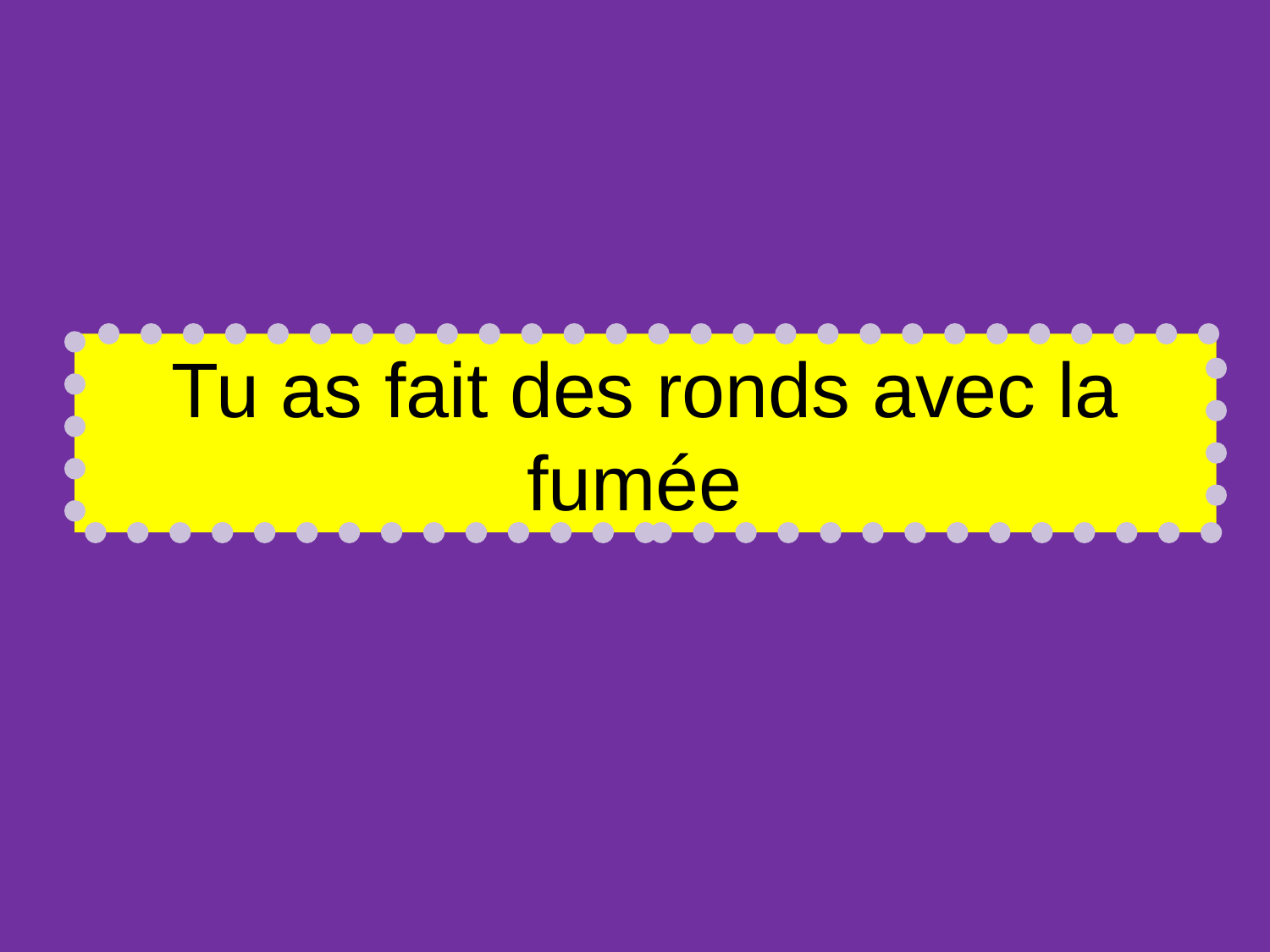

Tu as fait des ronds avec la fumée